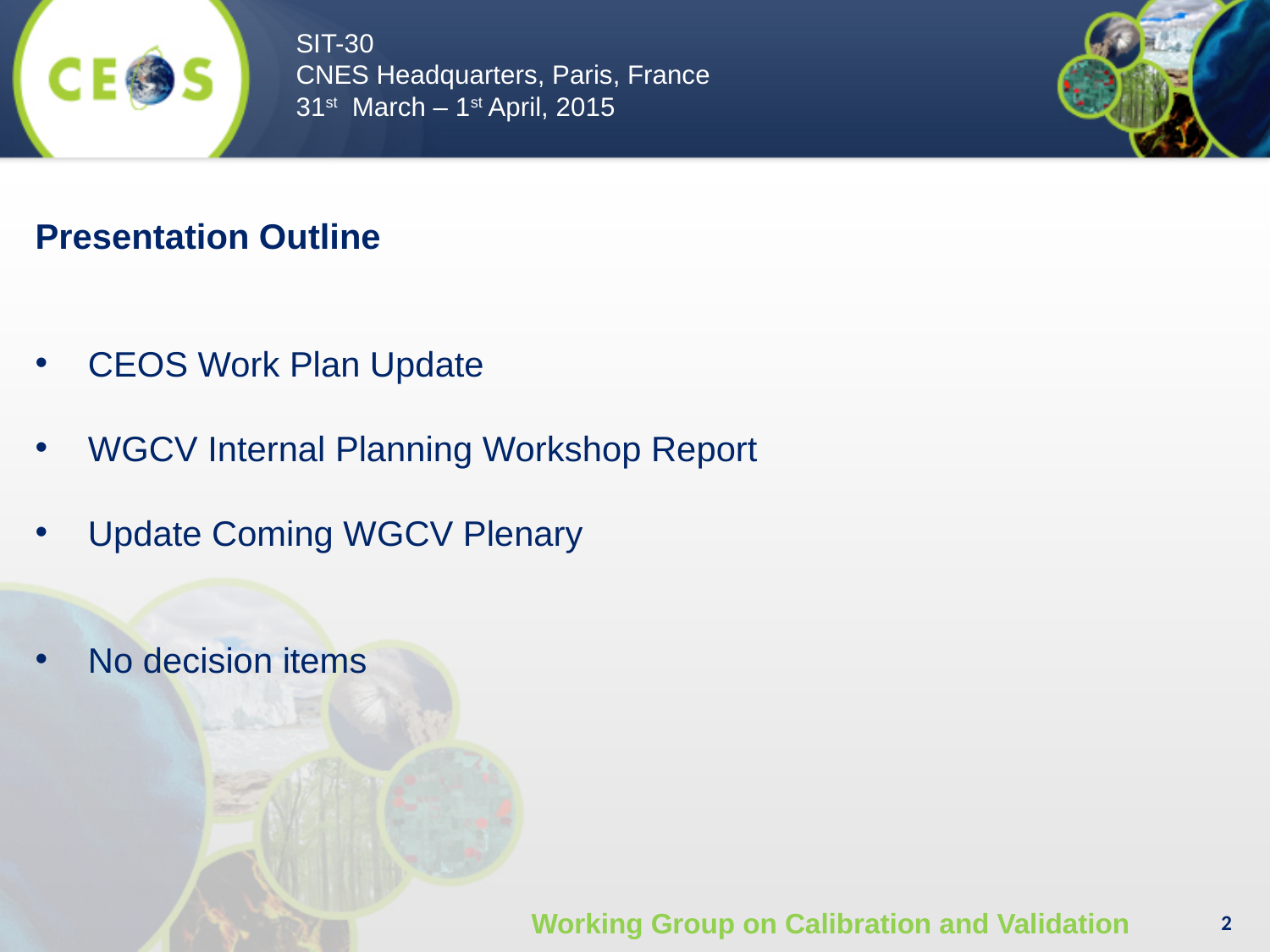

SIT-30
CNES Headquarters, Paris, France
31st  March – 1st April, 2015
Presentation Outline

CEOS Work Plan Update

WGCV Internal Planning Workshop Report

Update Coming WGCV Plenary

No decision items
2